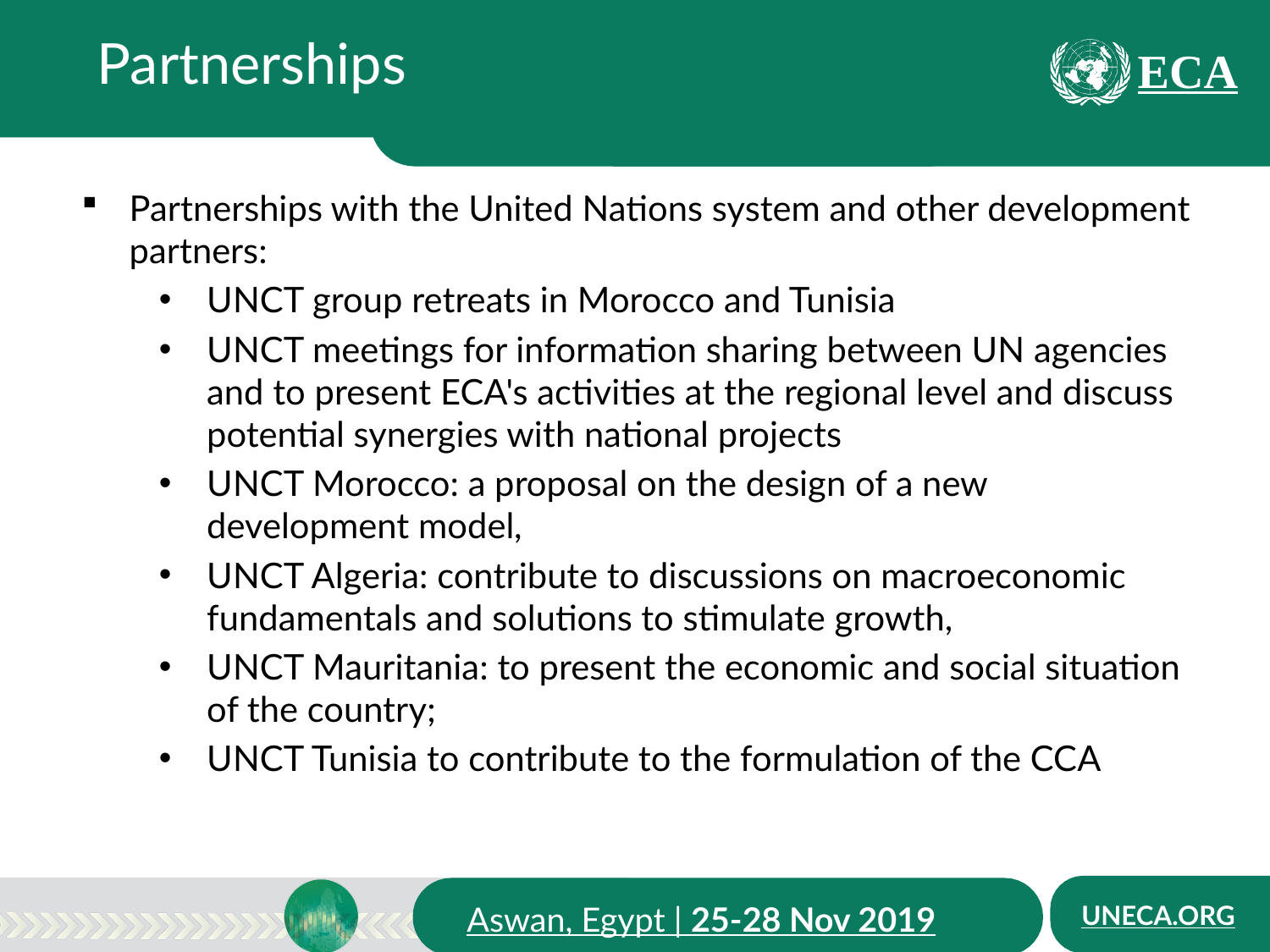

Partnerships
Partnerships with the United Nations system and other development partners:
UNCT group retreats in Morocco and Tunisia
UNCT meetings for information sharing between UN agencies and to present ECA's activities at the regional level and discuss potential synergies with national projects
UNCT Morocco: a proposal on the design of a new development model,
UNCT Algeria: contribute to discussions on macroeconomic fundamentals and solutions to stimulate growth,
UNCT Mauritania: to present the economic and social situation of the country;
UNCT Tunisia to contribute to the formulation of the CCA